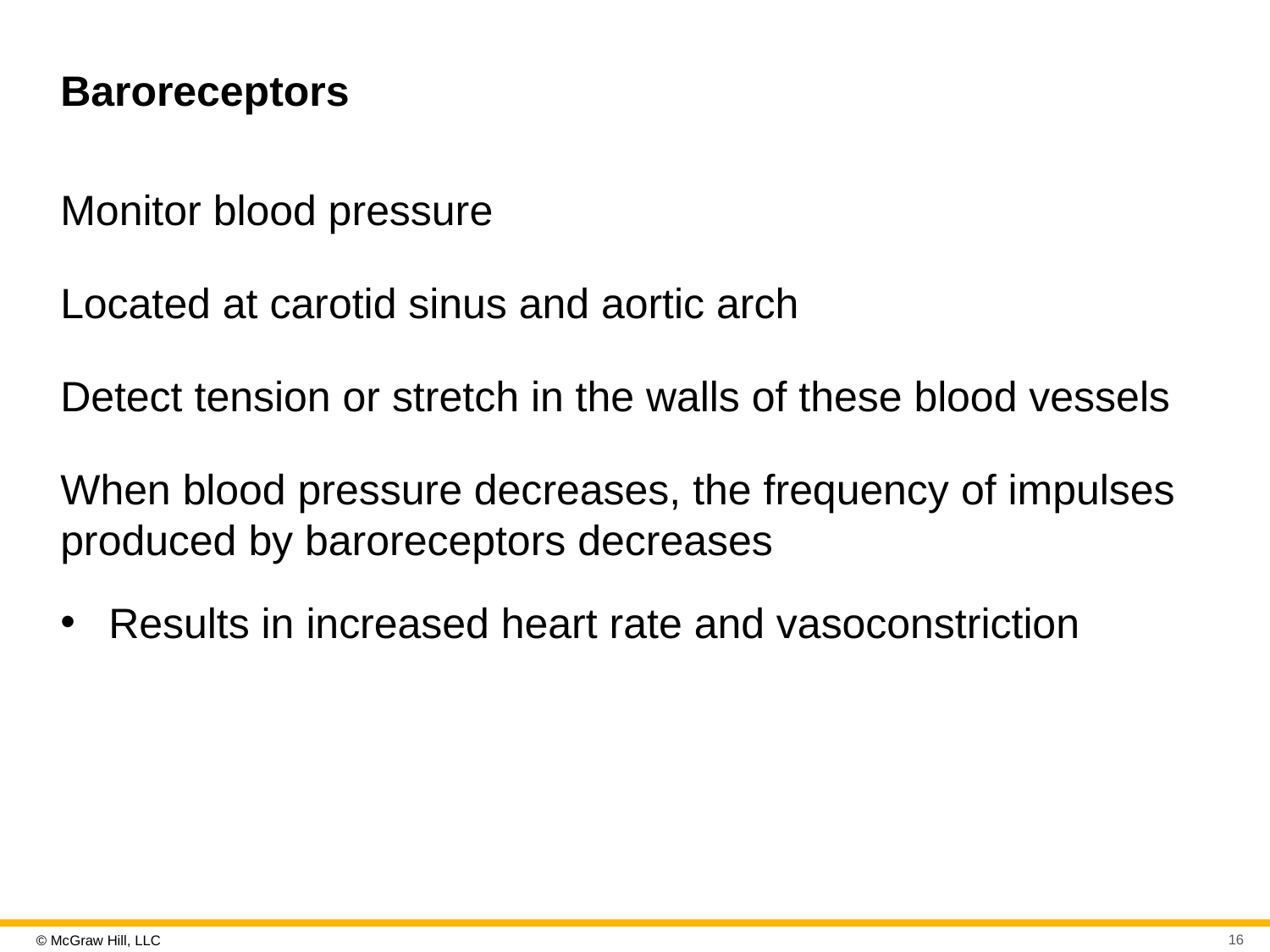

# Baroreceptors
Monitor blood pressure
Located at carotid sinus and aortic arch
Detect tension or stretch in the walls of these blood vessels
When blood pressure decreases, the frequency of impulses produced by baroreceptors decreases
Results in increased heart rate and vasoconstriction
16